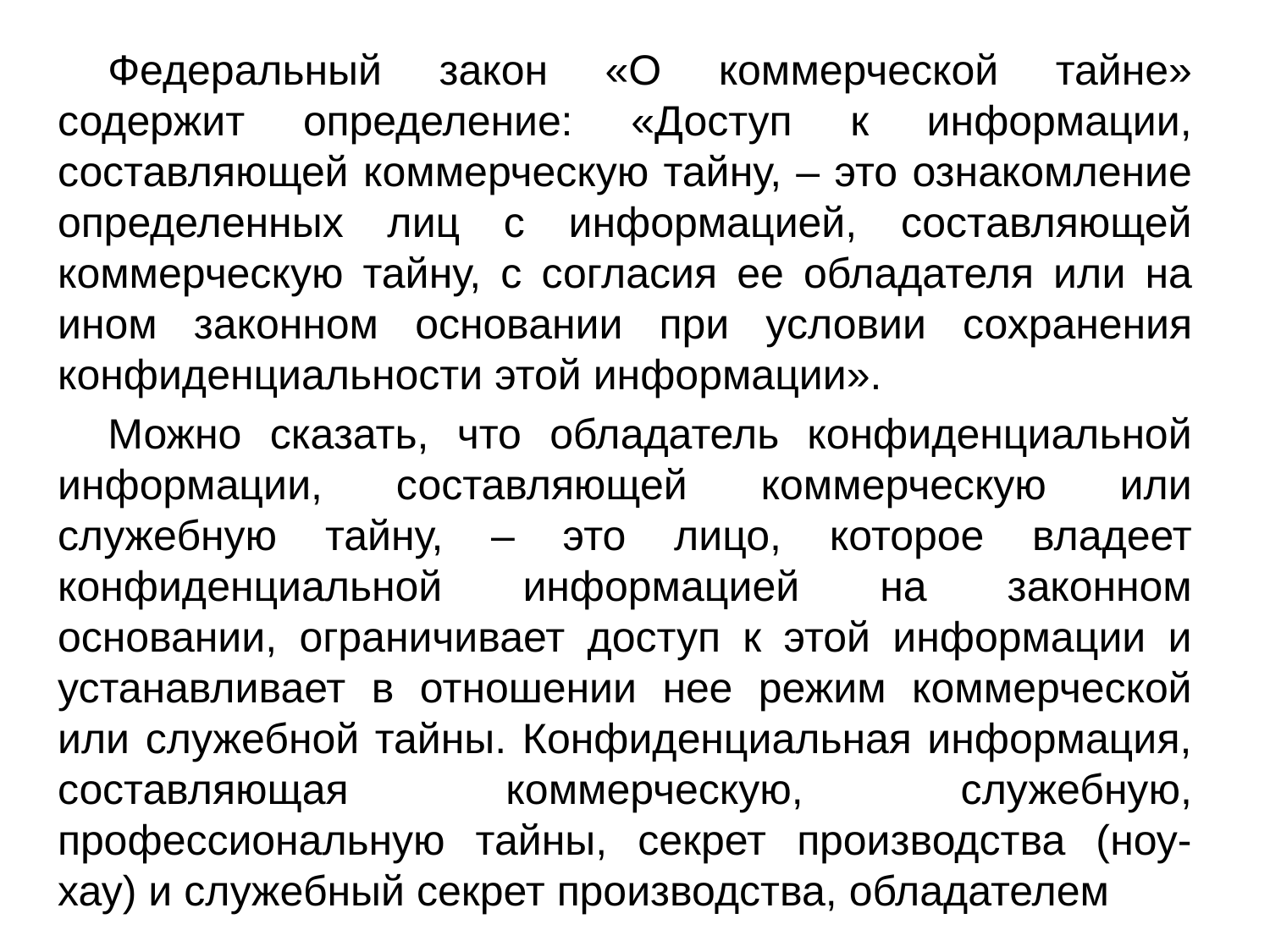

Федеральный закон «О коммерческой тайне» содержит определение: «Доступ к информации, составляющей коммерческую тайну, – это ознакомление определенных лиц с информацией, составляющей коммерческую тайну, с согласия ее обладателя или на ином законном основании при условии сохранения конфиденциальности этой информации».
Можно сказать, что обладатель конфиденциальной информации, составляющей коммерческую или служебную тайну, – это лицо, которое владеет конфиденциальной информацией на законном основании, ограничивает доступ к этой информации и устанавливает в отношении нее режим коммерческой или служебной тайны. Конфиденциальная информация, составляющая коммерческую, служебную, профессиональную тайны, секрет производства (ноу-хау) и служебный секрет производства, обладателем